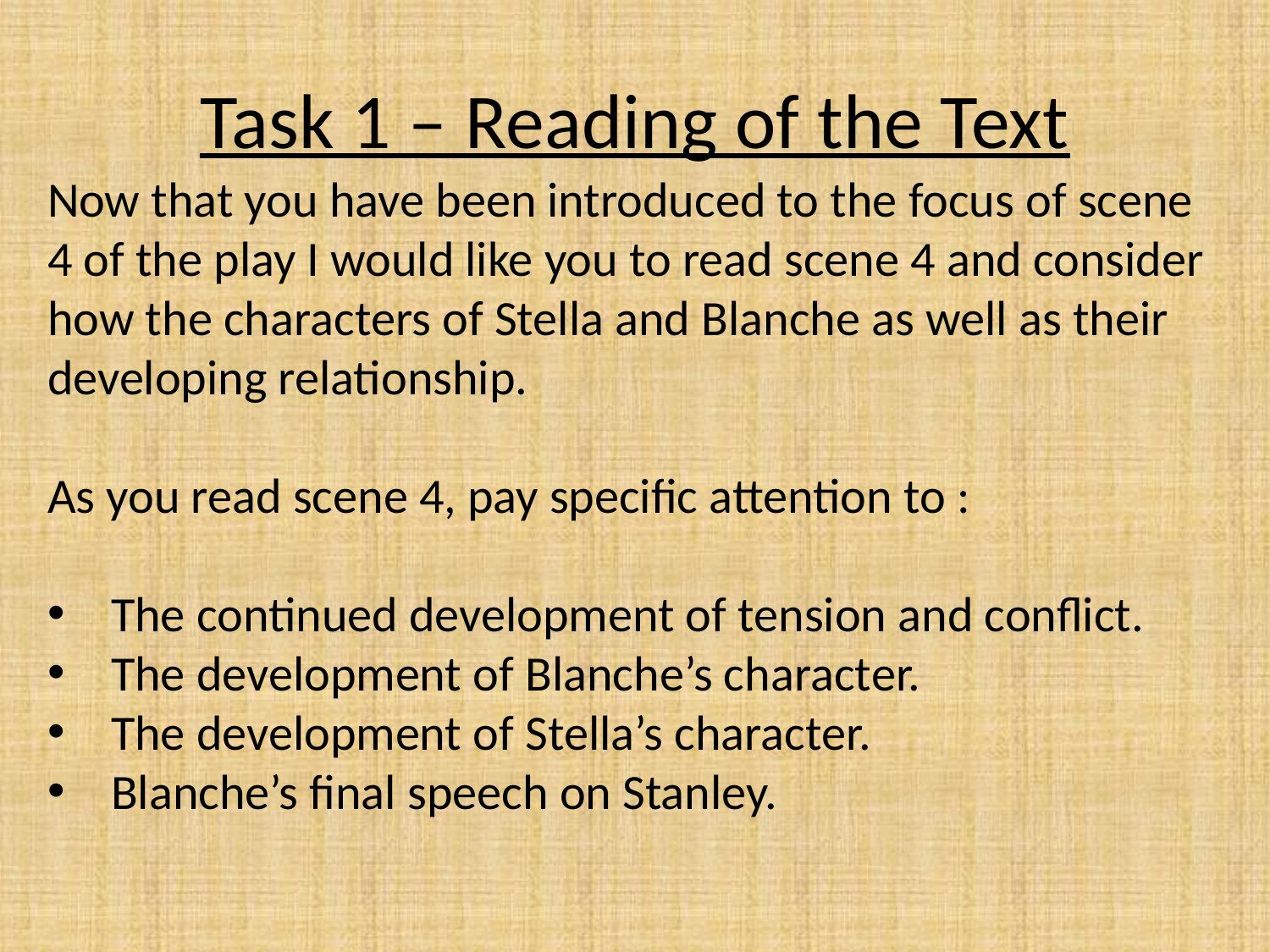

# Task 1 – Reading of the Text
Now that you have been introduced to the focus of scene 4 of the play I would like you to read scene 4 and consider how the characters of Stella and Blanche as well as their developing relationship.

As you read scene 4, pay specific attention to :

The continued development of tension and conflict.
The development of Blanche’s character.
The development of Stella’s character.
Blanche’s final speech on Stanley.